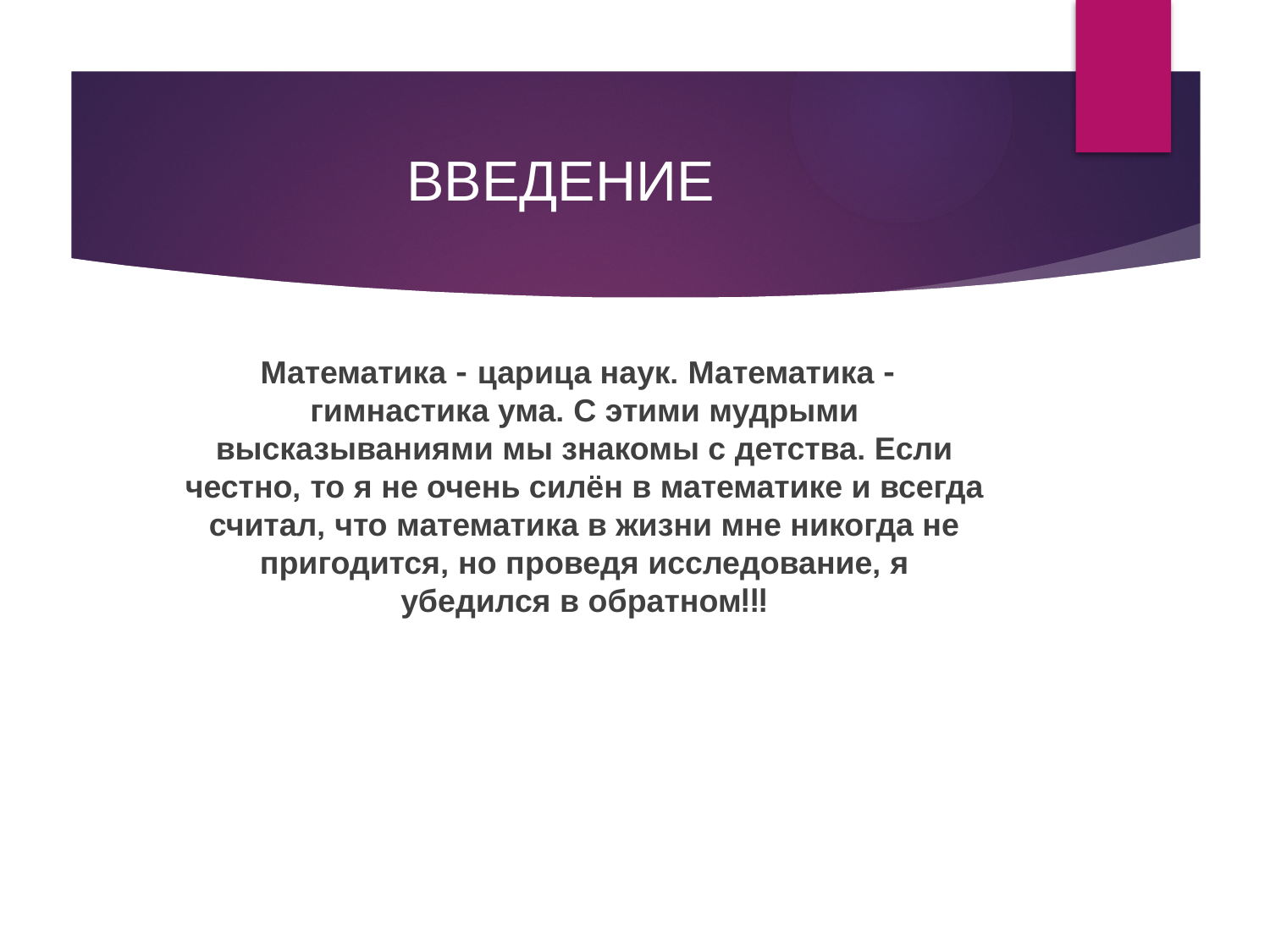

# ВВЕДЕНИЕ
    Математика - царица наук. Математика - гимнастика ума. С этими мудрыми высказываниями мы знакомы с детства. Если честно, то я не очень силён в математике и всегда считал, что математика в жизни мне никогда не пригодится, но проведя исследование, я убедился в обратном!!!